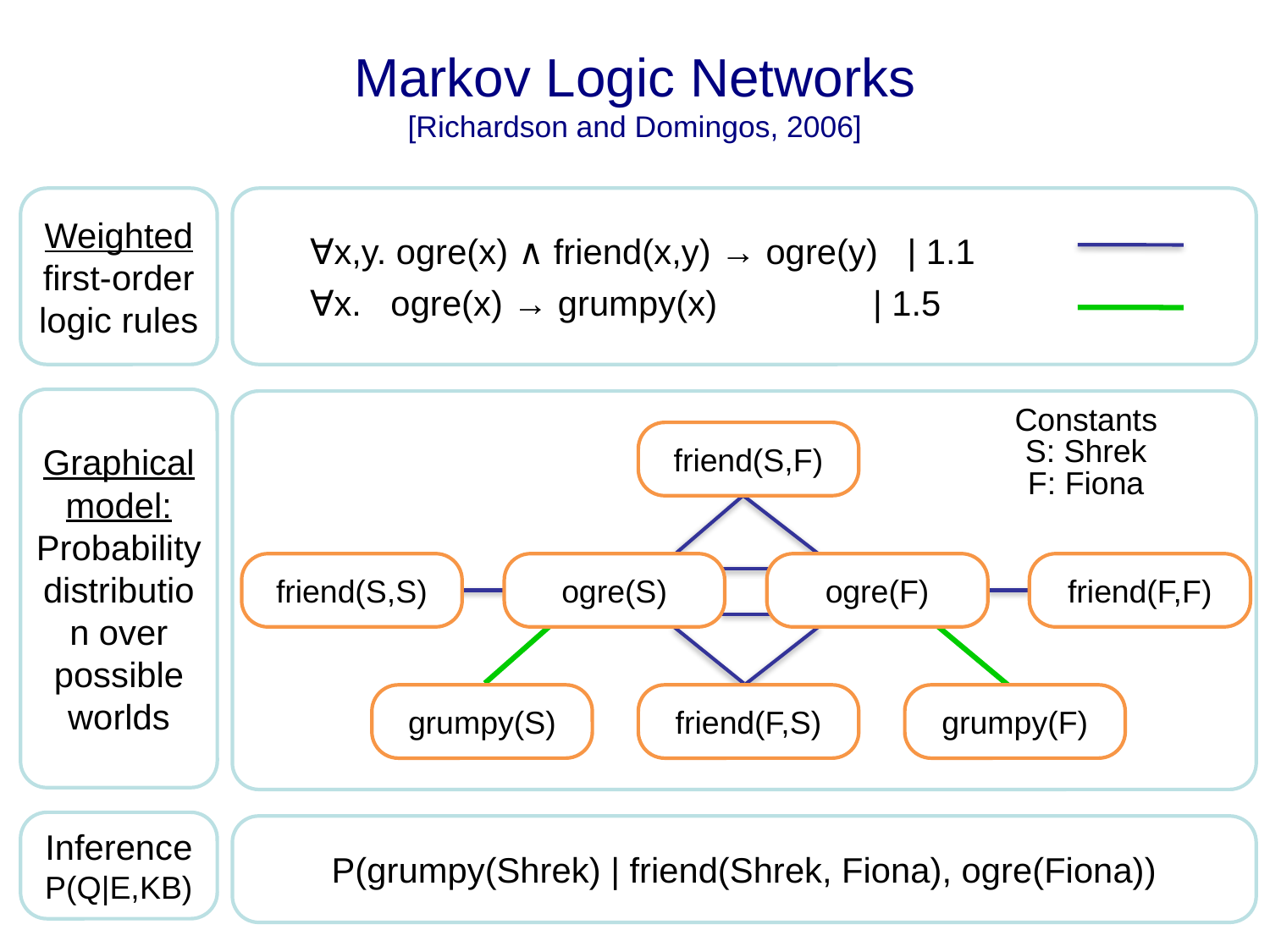

# Markov Logic Networks [Richardson and Domingos, 2006]
Weighted first-order logic rules
∀x,y. ogre(x) ∧ friend(x,y) → ogre(y)   | 1.1
∀x.   ogre(x) → grumpy(x)                | 1.5

Graphical model: Probability distribution over possible worlds

Constants
S: Shrek
F: Fiona
friend(S,F)
friend(S,S)
ogre(S)
ogre(F)
friend(F,F)
grumpy(S)
friend(F,S)
grumpy(F)
Inference
P(Q|E,KB)
P(grumpy(Shrek) | friend(Shrek, Fiona), ogre(Fiona))